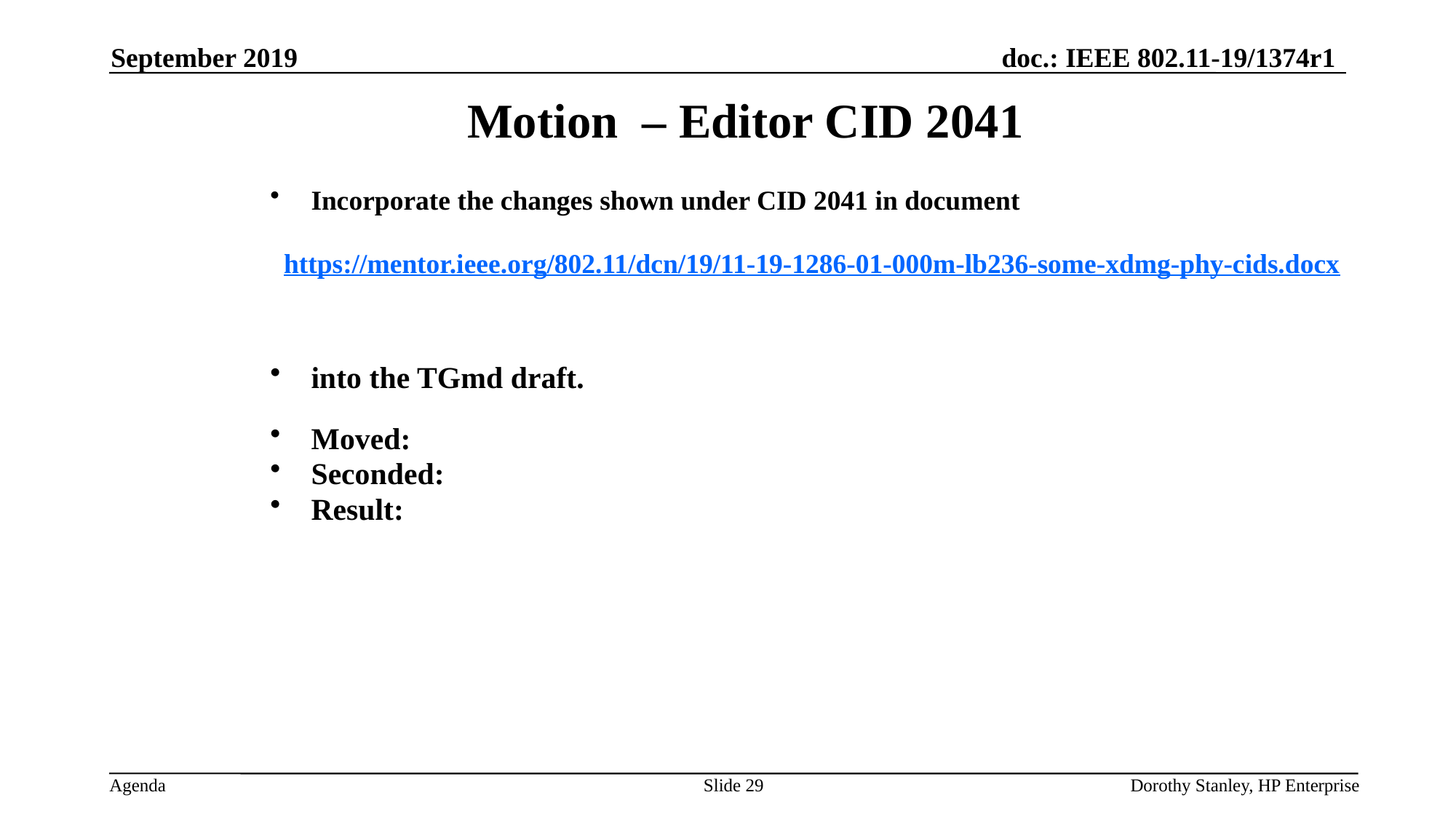

September 2019
Motion  – Editor CID 2041
Incorporate the changes shown under CID 2041 in document

  https://mentor.ieee.org/802.11/dcn/19/11-19-1286-01-000m-lb236-some-xdmg-phy-cids.docx

into the TGmd draft.
Moved:
Seconded:
Result:

Slide 29
Dorothy Stanley, HP Enterprise